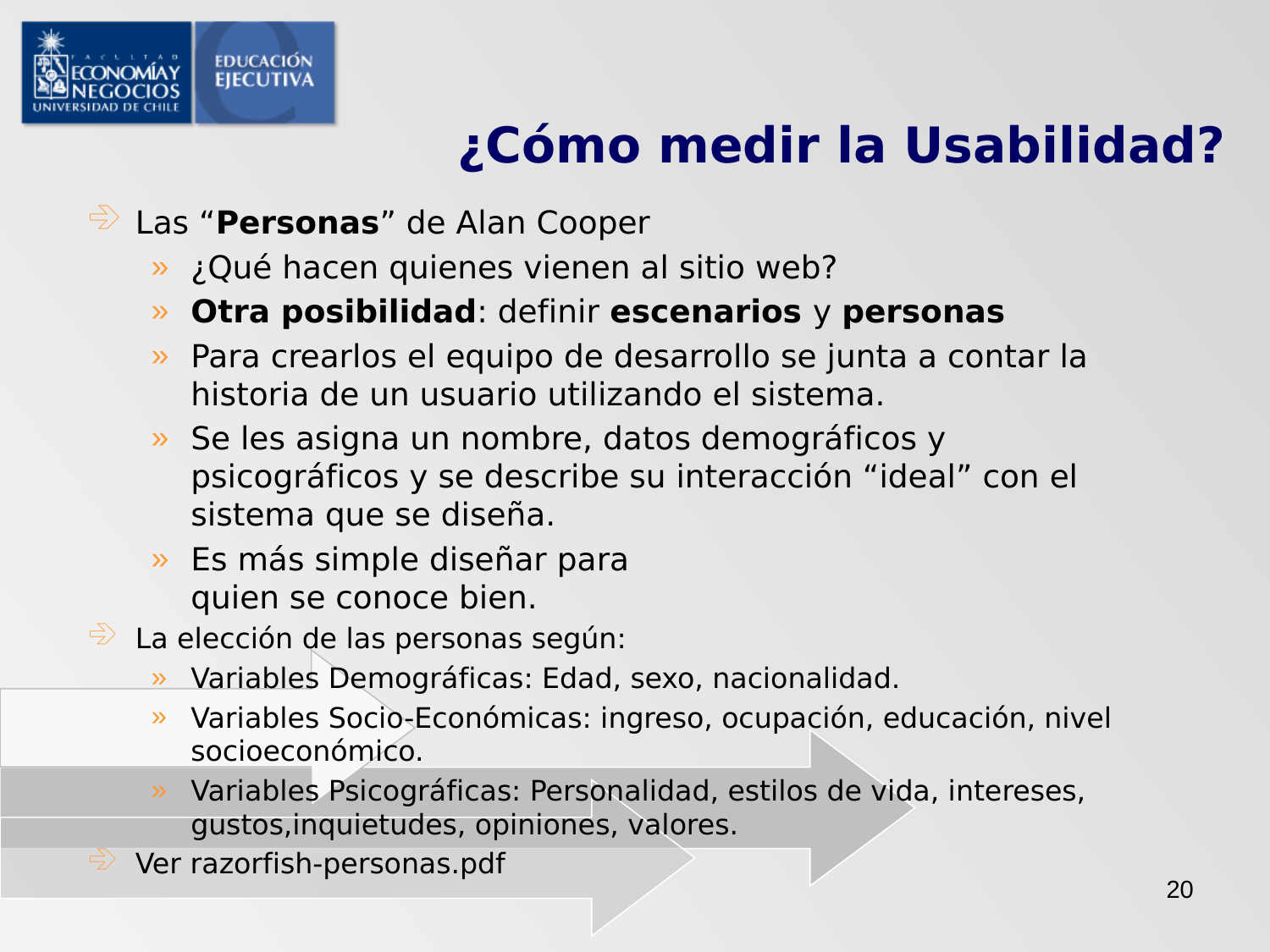

# ¿Cómo medir la Usabilidad?
Las “Personas” de Alan Cooper
¿Qué hacen quienes vienen al sitio web?
Otra posibilidad: definir escenarios y personas
Para crearlos el equipo de desarrollo se junta a contar la historia de un usuario utilizando el sistema.
Se les asigna un nombre, datos demográficos y psicográficos y se describe su interacción “ideal” con el sistema que se diseña.
Es más simple diseñar para
quien se conoce bien.
La elección de las personas según:
Variables Demográficas: Edad, sexo, nacionalidad.
Variables Socio-Económicas: ingreso, ocupación, educación, nivel socioeconómico.
Variables Psicográficas: Personalidad, estilos de vida, intereses, gustos,inquietudes, opiniones, valores.
Ver razorfish-personas.pdf
20